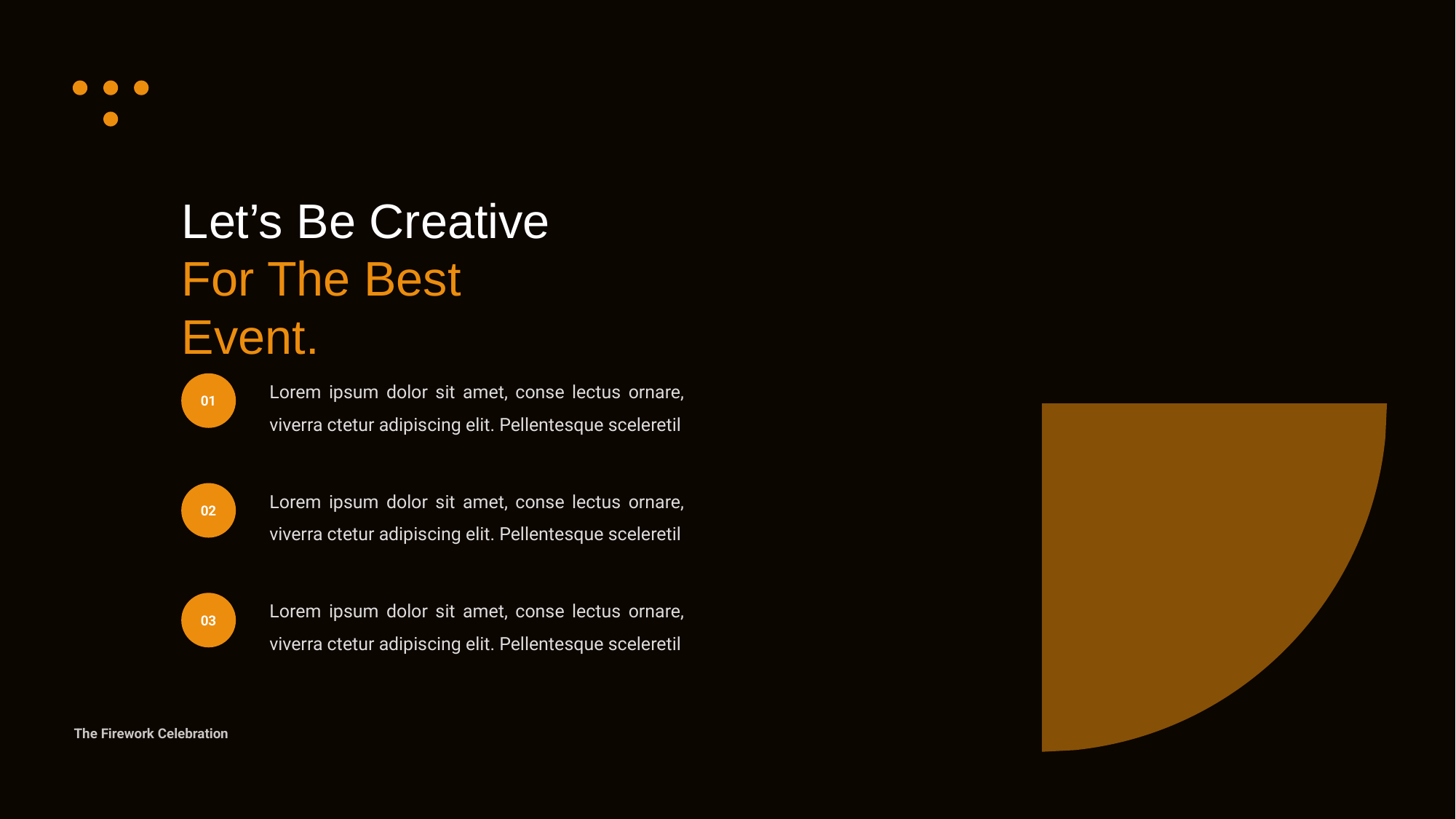

Let’s Be Creative For The Best Event.
Lorem ipsum dolor sit amet, conse lectus ornare, viverra ctetur adipiscing elit. Pellentesque sceleretil
01

Lorem ipsum dolor sit amet, conse lectus ornare, viverra ctetur adipiscing elit. Pellentesque sceleretil
02
Lorem ipsum dolor sit amet, conse lectus ornare, viverra ctetur adipiscing elit. Pellentesque sceleretil
03
The Firework Celebration